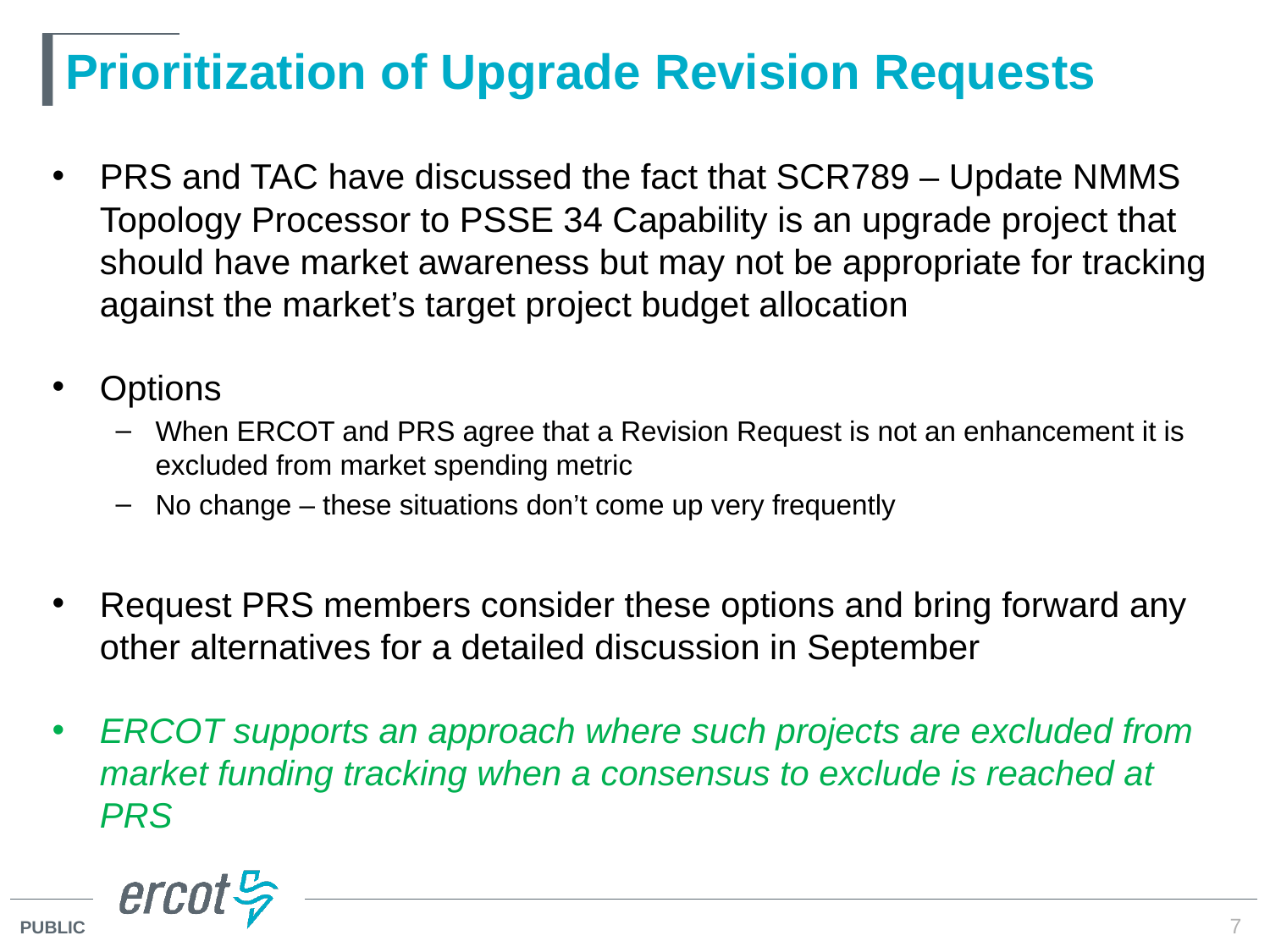

# Prioritization of Upgrade Revision Requests
PRS and TAC have discussed the fact that SCR789 – Update NMMS Topology Processor to PSSE 34 Capability is an upgrade project that should have market awareness but may not be appropriate for tracking against the market’s target project budget allocation

Options
When ERCOT and PRS agree that a Revision Request is not an enhancement it is excluded from market spending metric
No change – these situations don’t come up very frequently

Request PRS members consider these options and bring forward any other alternatives for a detailed discussion in September

ERCOT supports an approach where such projects are excluded from market funding tracking when a consensus to exclude is reached at PRS
7